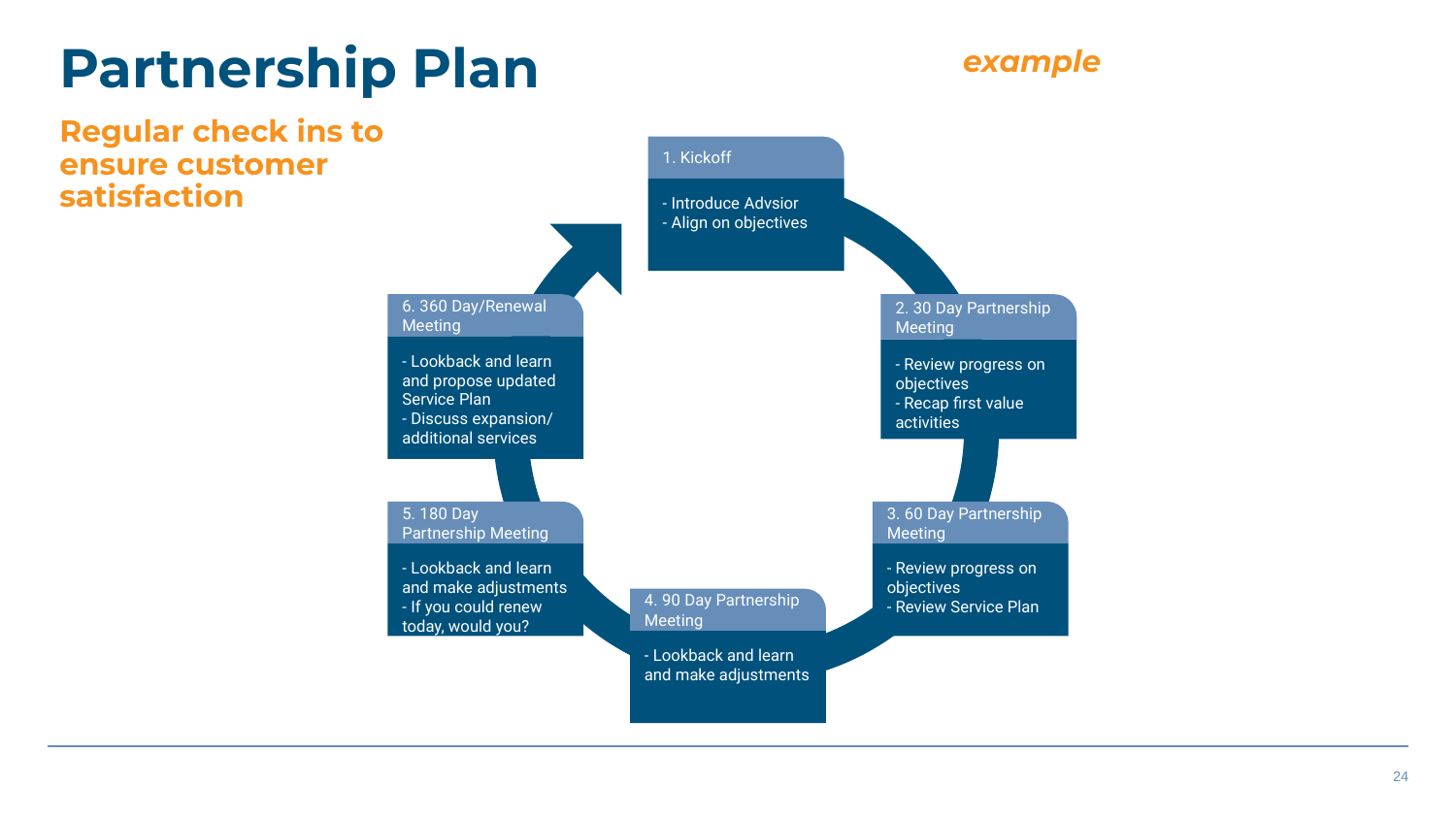

example
# Partnership Plan
Regular check ins to ensure customer satisfaction
1. Kickoff
- Introduce Advsior
- Align on objectives

6. 360 Day/Renewal Meeting
- Lookback and learn and propose updated Service Plan
- Discuss expansion/ additional services
2. 30 Day Partnership Meeting
- Review progress on objectives
- Recap first value activities

5. 180 Day Partnership Meeting
- Lookback and learn and make adjustments
- If you could renew today, would you?
3. 60 Day Partnership Meeting
- Review progress on objectives
- Review Service Plan
4. 90 Day Partnership Meeting
- Lookback and learn and make adjustments